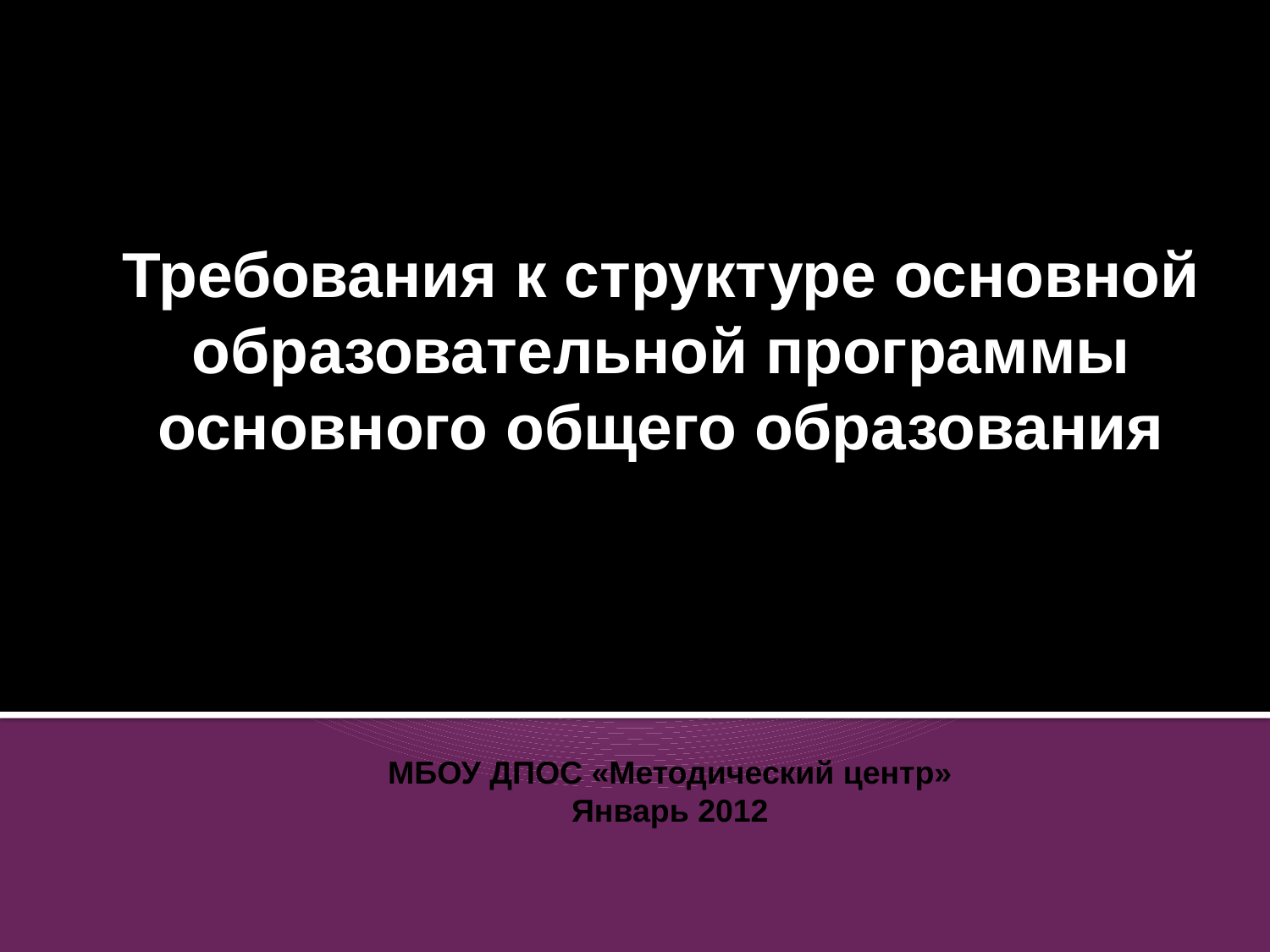

Требования к структуре основной образовательной программы основного общего образования
#
МБОУ ДПОС «Методический центр»
Январь 2012